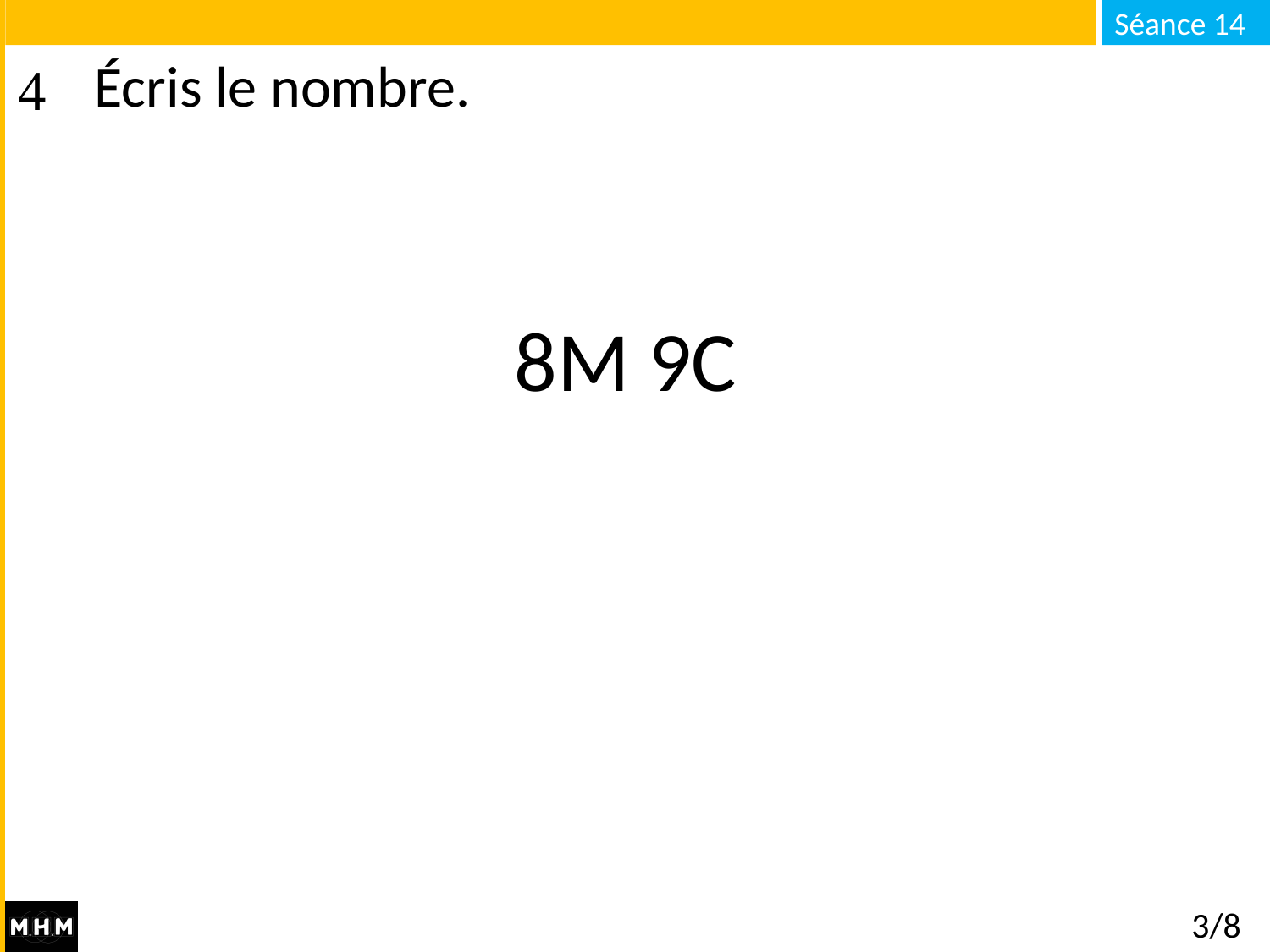

# Écris le nombre.
8M 9C
3/8